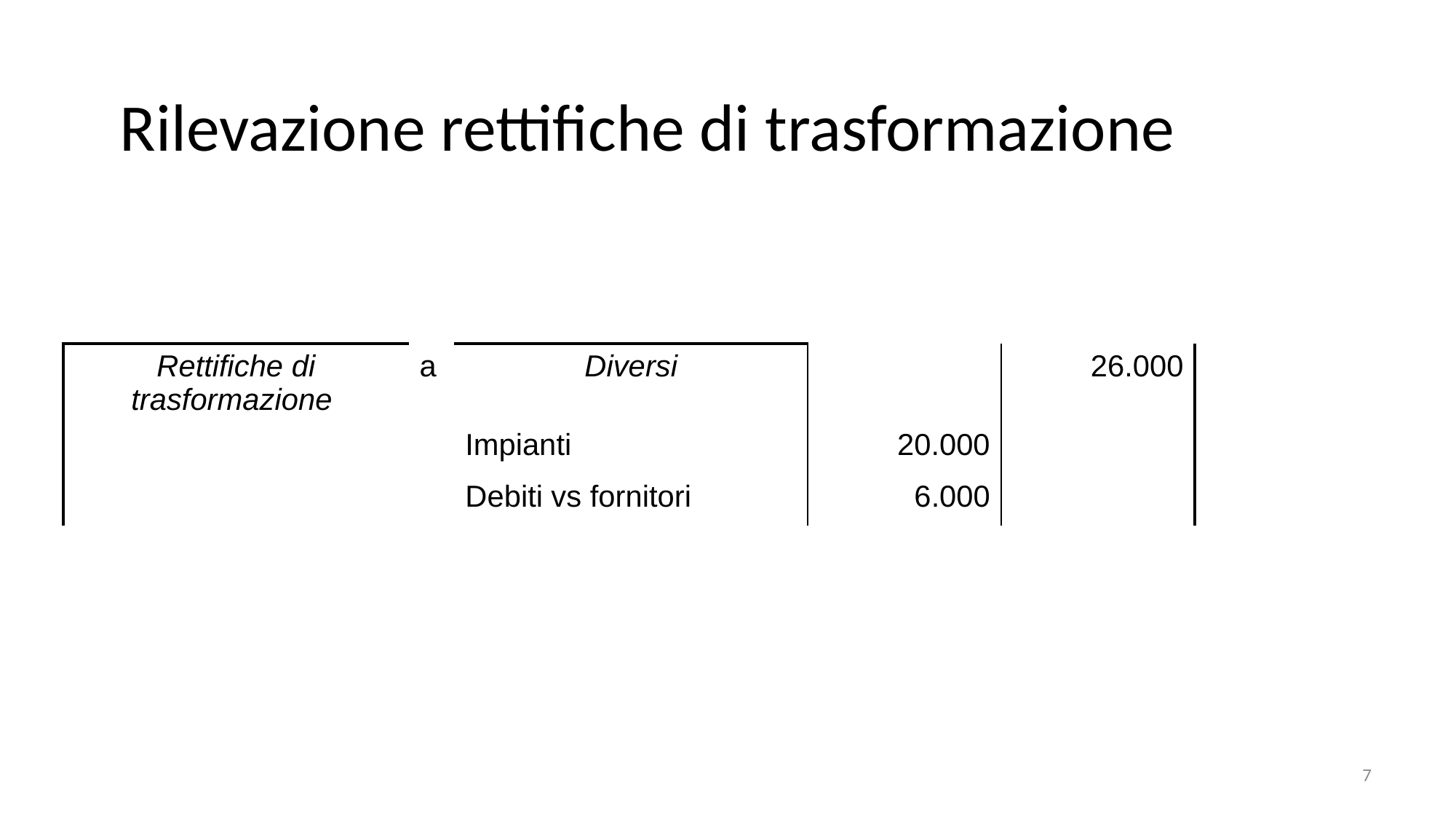

#
Rilevazione rettifiche di trasformazione
| Rettifiche di trasformazione | a | Diversi |  | 26.000 |
| --- | --- | --- | --- | --- |
|  |  | Impianti | 20.000 |  |
|  |  | Debiti vs fornitori | 6.000 |  |
7